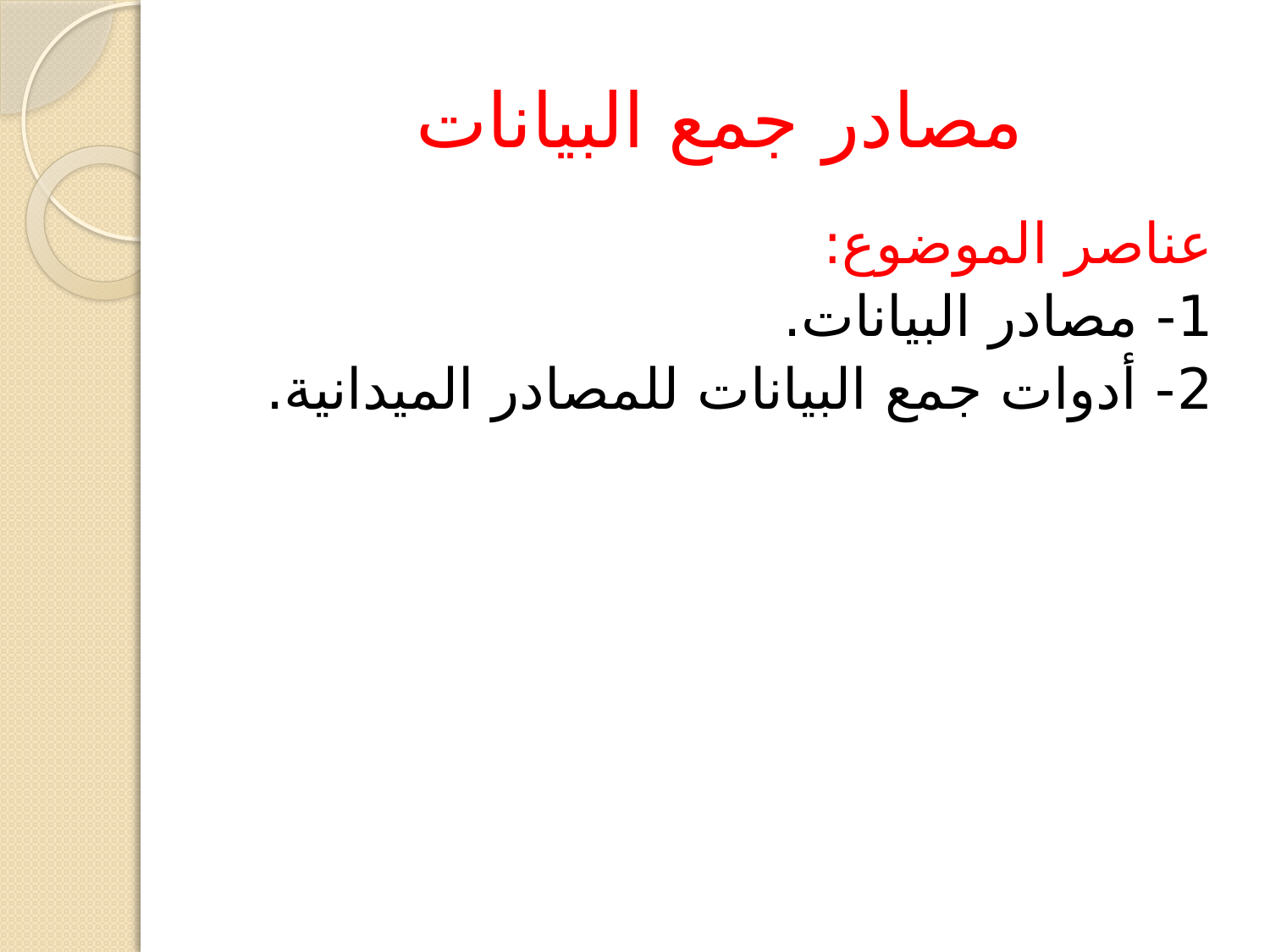

# مصادر جمع البيانات
عناصر الموضوع:
1- مصادر البيانات.
2- أدوات جمع البيانات للمصادر الميدانية.